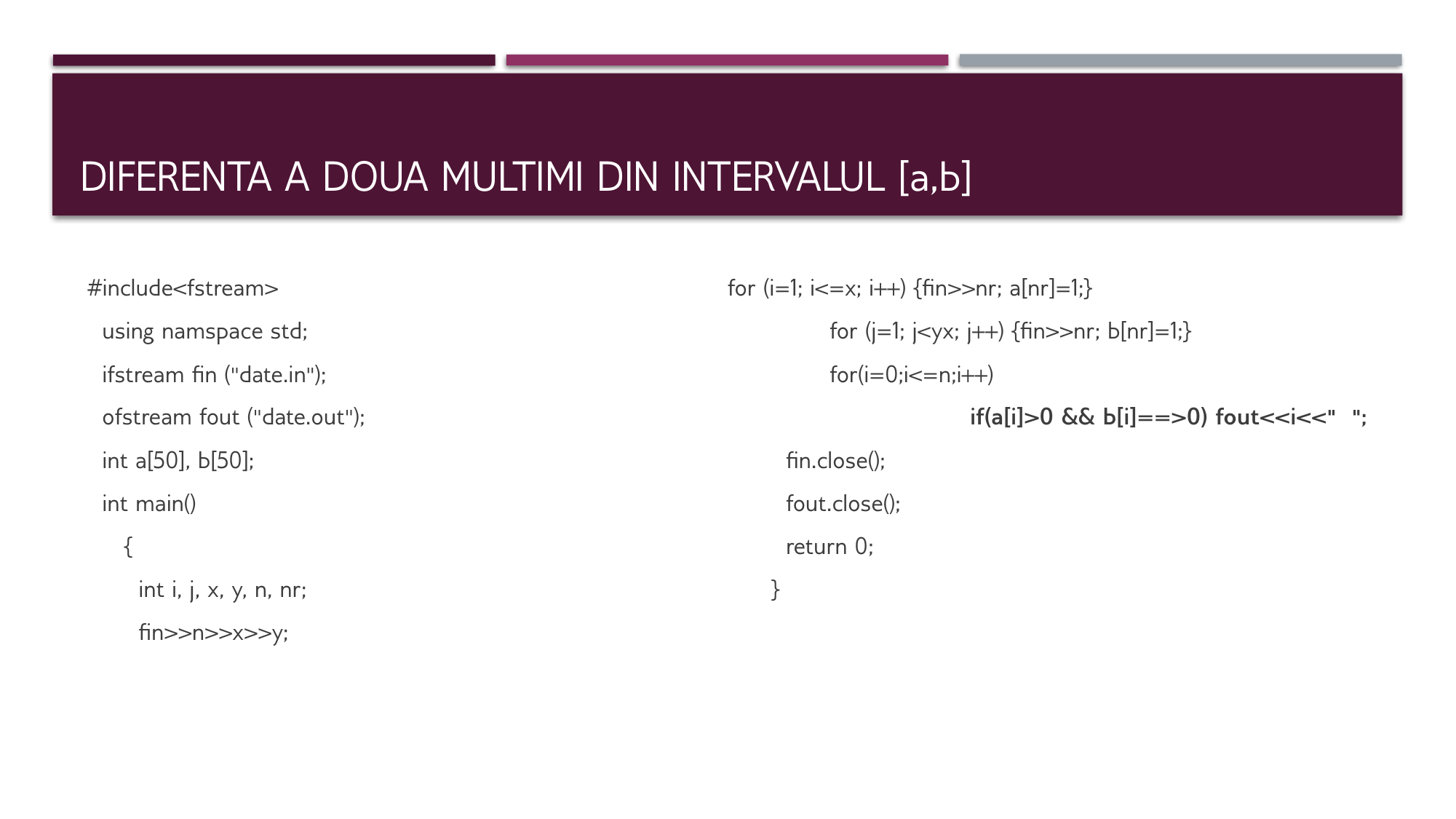

# Diferenta a doua multimi din intervalul [a,b]
 #include<fstream>
   using namspace std;
   ifstream fin ("date.in");
   ofstream fout ("date.out");
   int a[50], b[50];
   int main()
      {
        int i, j, x, y, n, nr;
        fin>>n>>x>>y;

for (i=1; i<=x; i++) {fin>>nr; a[nr]=1;}
              for (j=1; j<yx; j++) {fin>>nr; b[nr]=1;}
              for(i=0;i<=n;i++)
                               if(a[i]>0 && b[i]==>0) fout<<i<<"  ";
        fin.close();
        fout.close();
        return 0;
      }